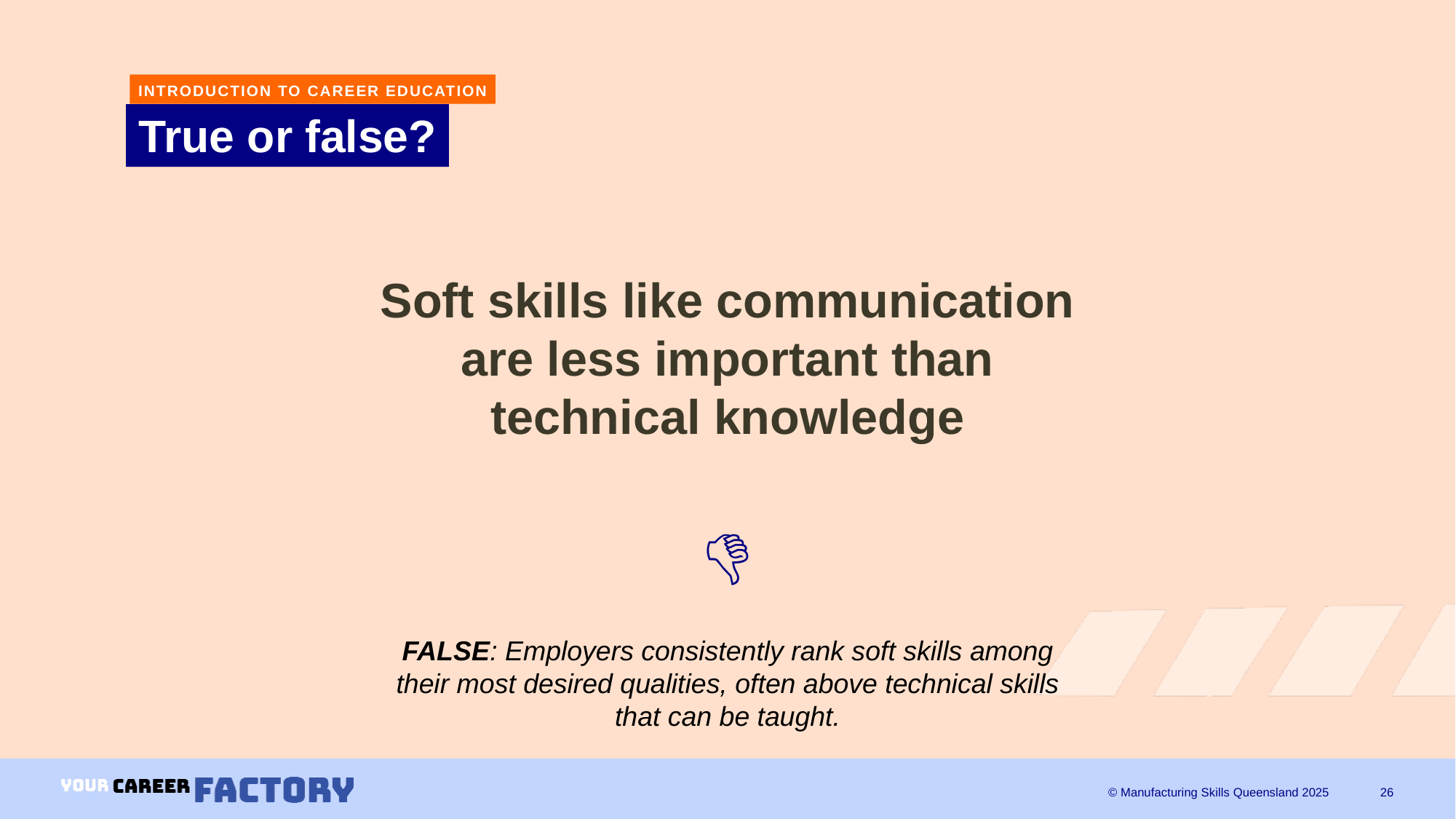

INTRODUCTION TO CAREER EDUCATION
# True or false?
Soft skills like communication are less important than technical knowledge

👎

FALSE: Employers consistently rank soft skills among their most desired qualities, often above technical skills that can be taught.